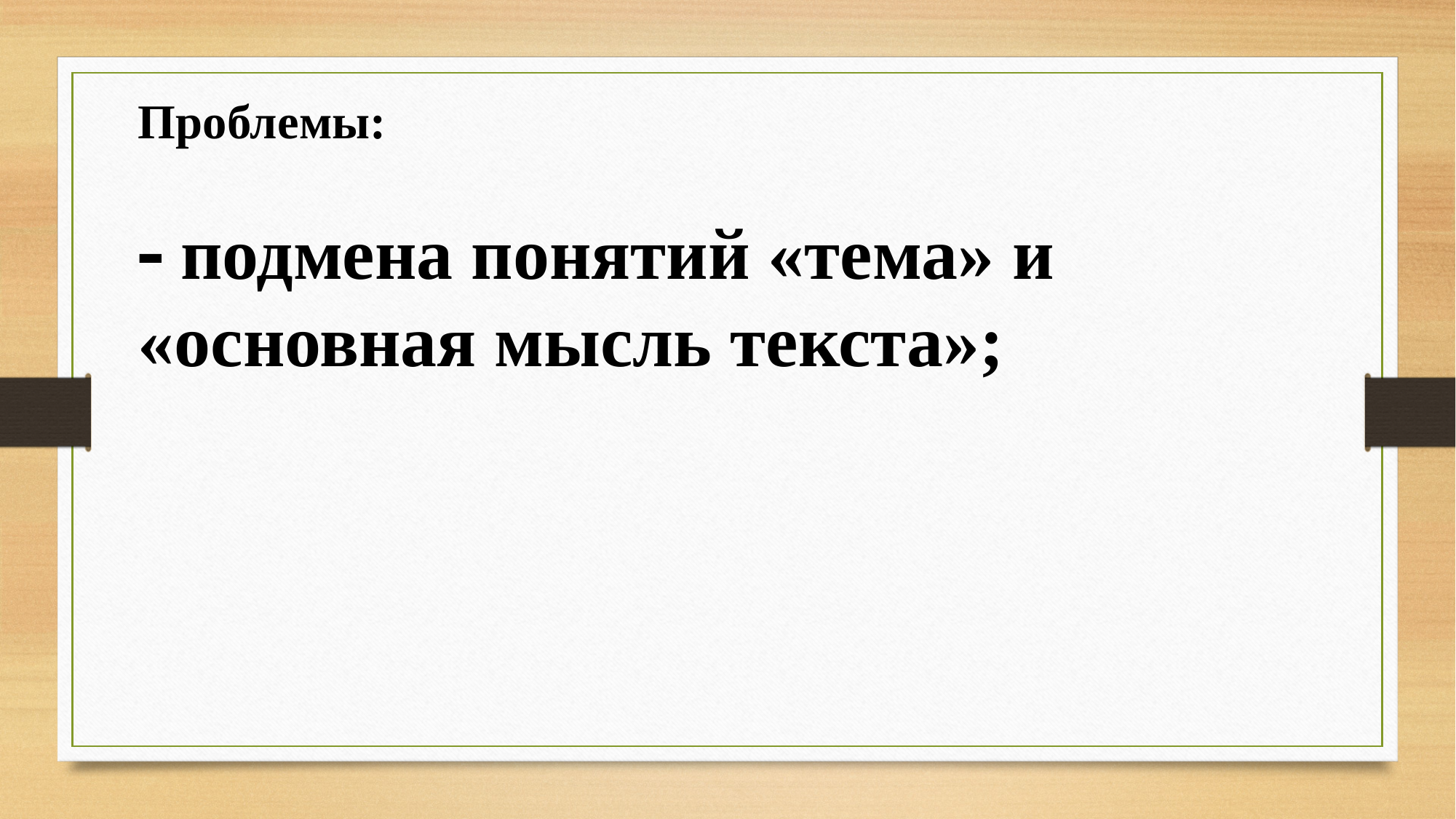

Проблемы:

− подмена понятий «тема» и «основная мысль текста»;